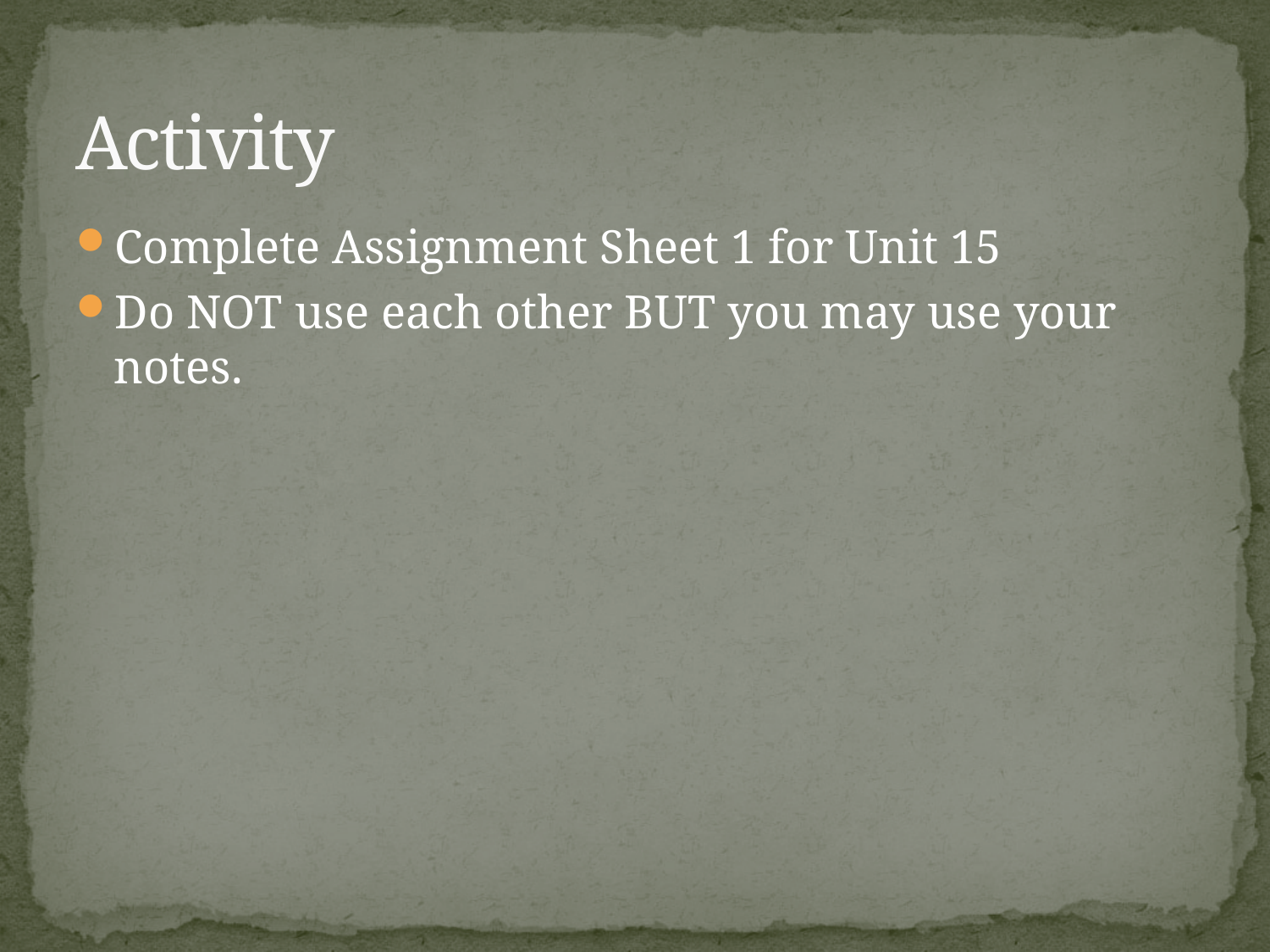

# Activity
Complete Assignment Sheet 1 for Unit 15
Do NOT use each other BUT you may use your notes.